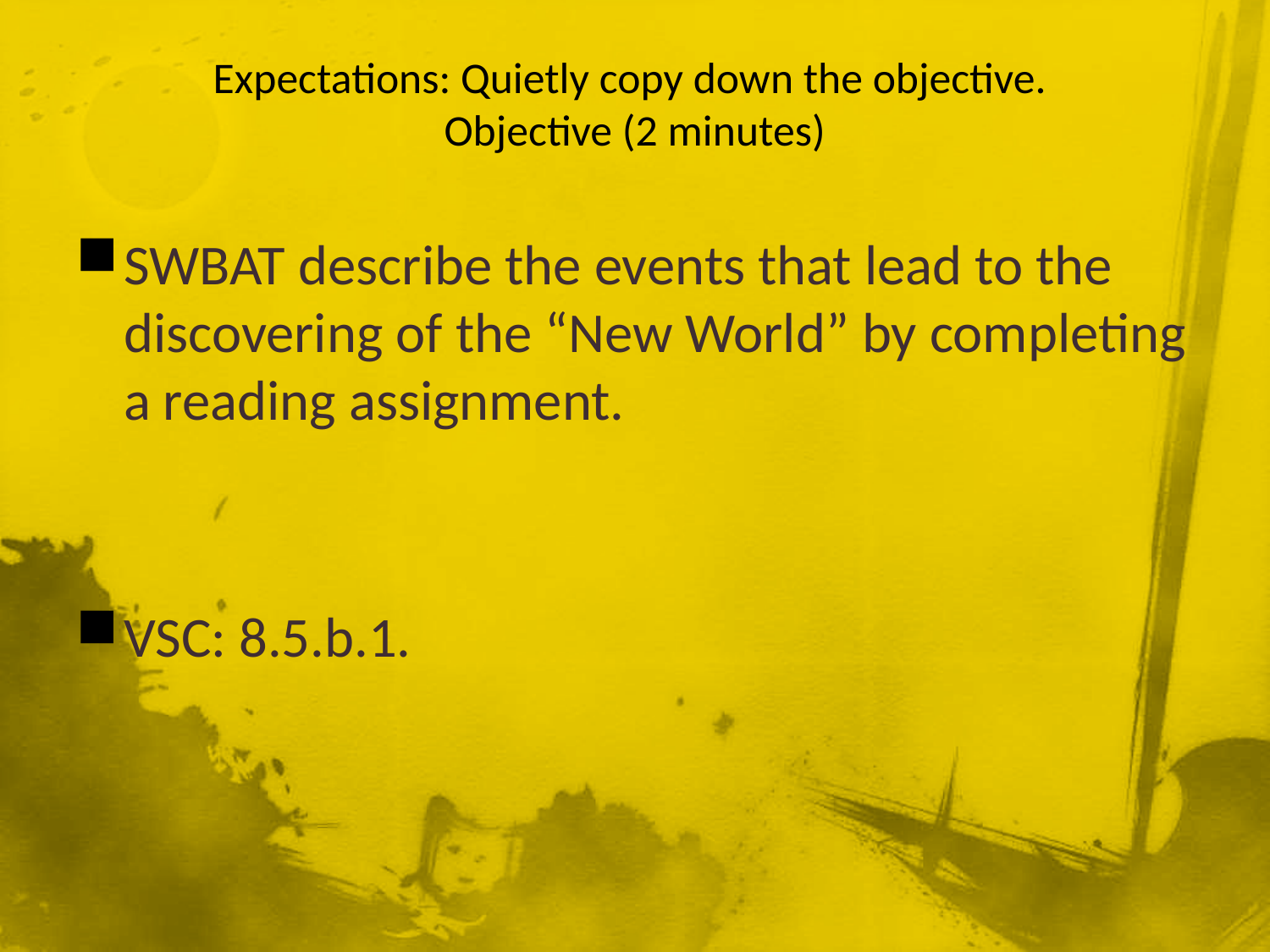

# Expectations: Quietly copy down the objective. Objective (2 minutes)
SWBAT describe the events that lead to the discovering of the “New World” by completing a reading assignment.

VSC: 8.5.b.1.